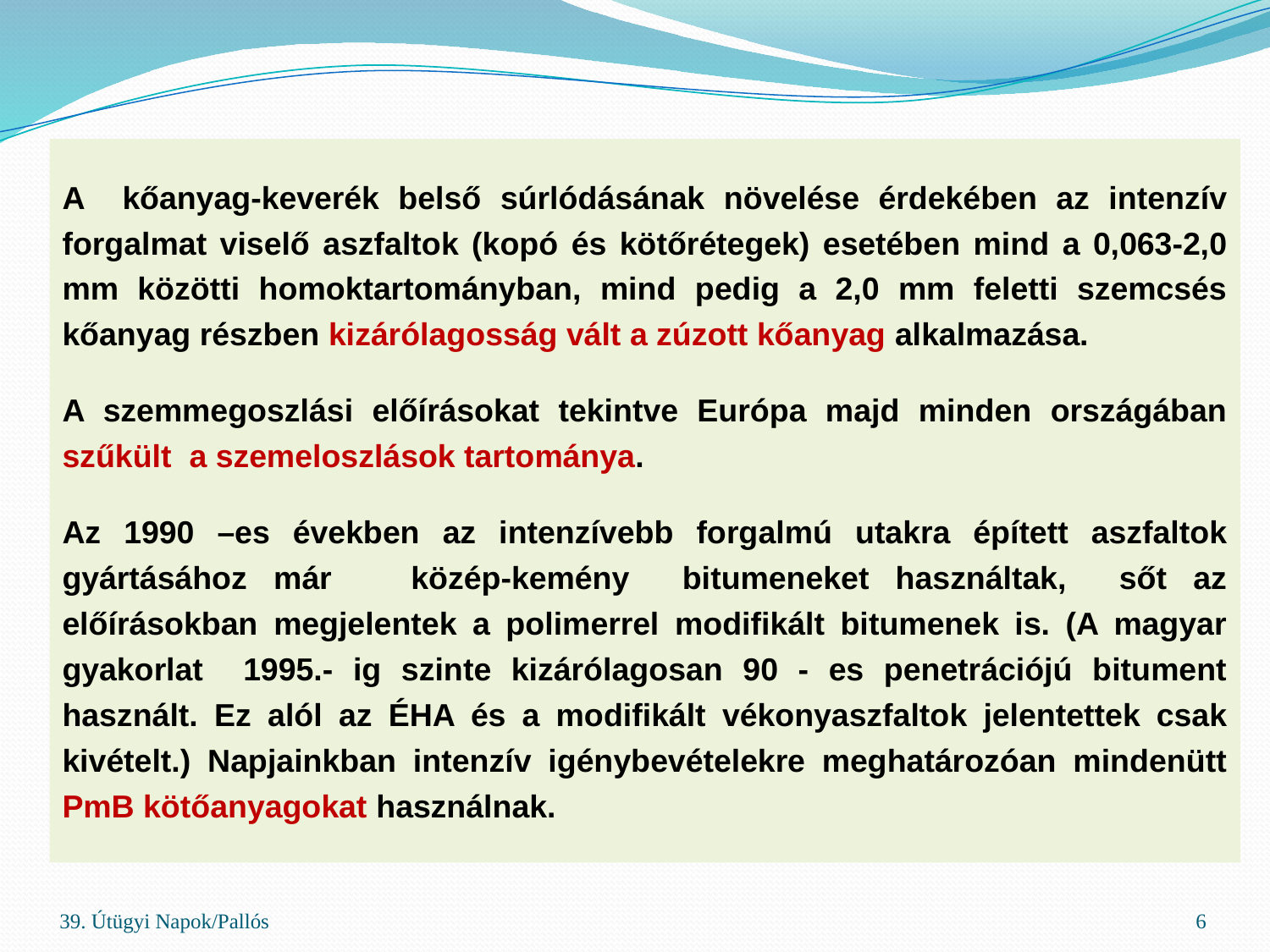

A  kőanyag-keverék belső súrlódásának növelése érdekében az intenzív forgalmat viselő aszfaltok (kopó és kötőrétegek) esetében mind a 0,063-2,0 mm közötti homoktartományban, mind pedig a 2,0 mm feletti szemcsés kőanyag részben kizárólagosság vált a zúzott kőanyag alkalmazása.

A szemmegoszlási előírásokat tekintve Európa majd minden országában szűkült  a szemeloszlások tartománya.

Az 1990 –es években az intenzívebb forgalmú utakra épített aszfaltok gyártásához már   közép-kemény  bitumeneket használtak,  sőt az előírásokban megjelentek a polimerrel modifikált bitumenek is. (A magyar gyakorlat  1995.- ig szinte kizárólagosan 90 - es penetrációjú bitument használt. Ez alól az ÉHA és a modifikált vékonyaszfaltok jelentettek csak kivételt.) Napjainkban intenzív igénybevételekre meghatározóan mindenütt PmB kötőanyagokat használnak.

39. Útügyi Napok/Pallós
6